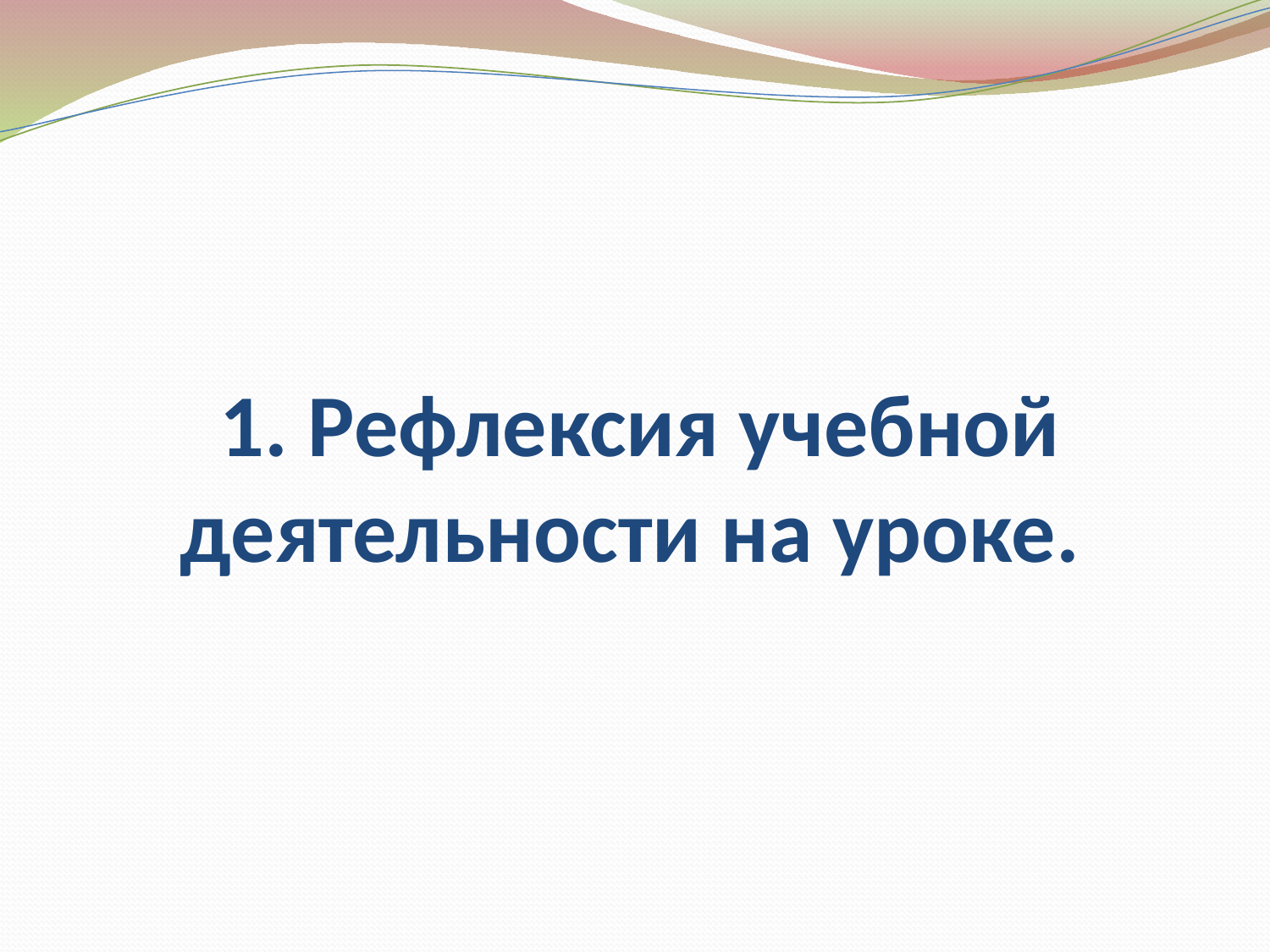

# 1. Рефлексия учебной деятельности на уроке.